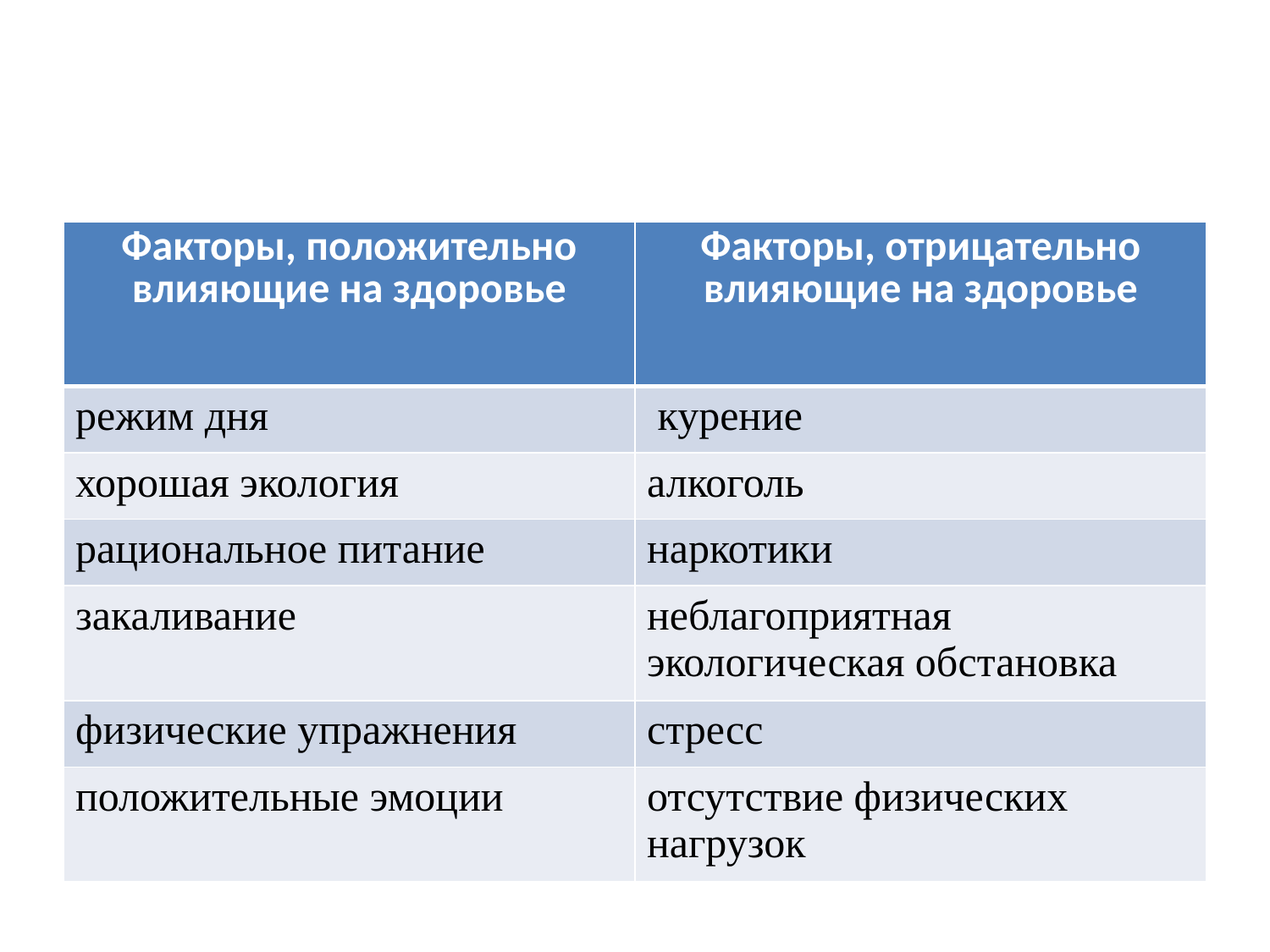

#
| Факторы, положительно влияющие на здоровье | Факторы, отрицательно влияющие на здоровье |
| --- | --- |
| режим дня | курение |
| хорошая экология | алкоголь |
| рациональное питание | наркотики |
| закаливание | неблагоприятная экологическая обстановка |
| физические упражнения | стресс |
| положительные эмоции | отсутствие физических нагрузок |